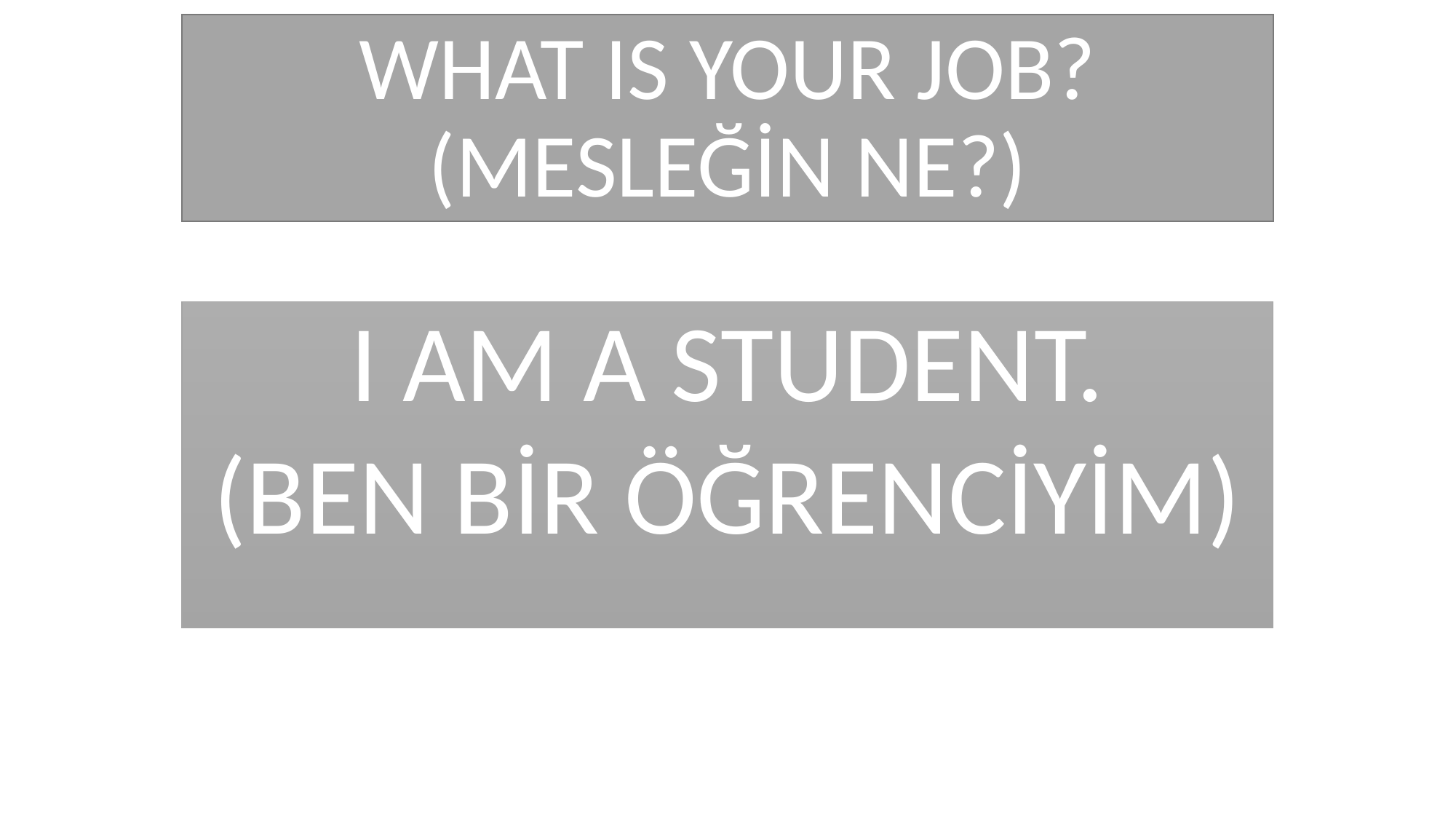

# WHAT IS YOUR JOB? (MESLEĞİN NE?)
I AM A STUDENT.
(BEN BİR ÖĞRENCİYİM)